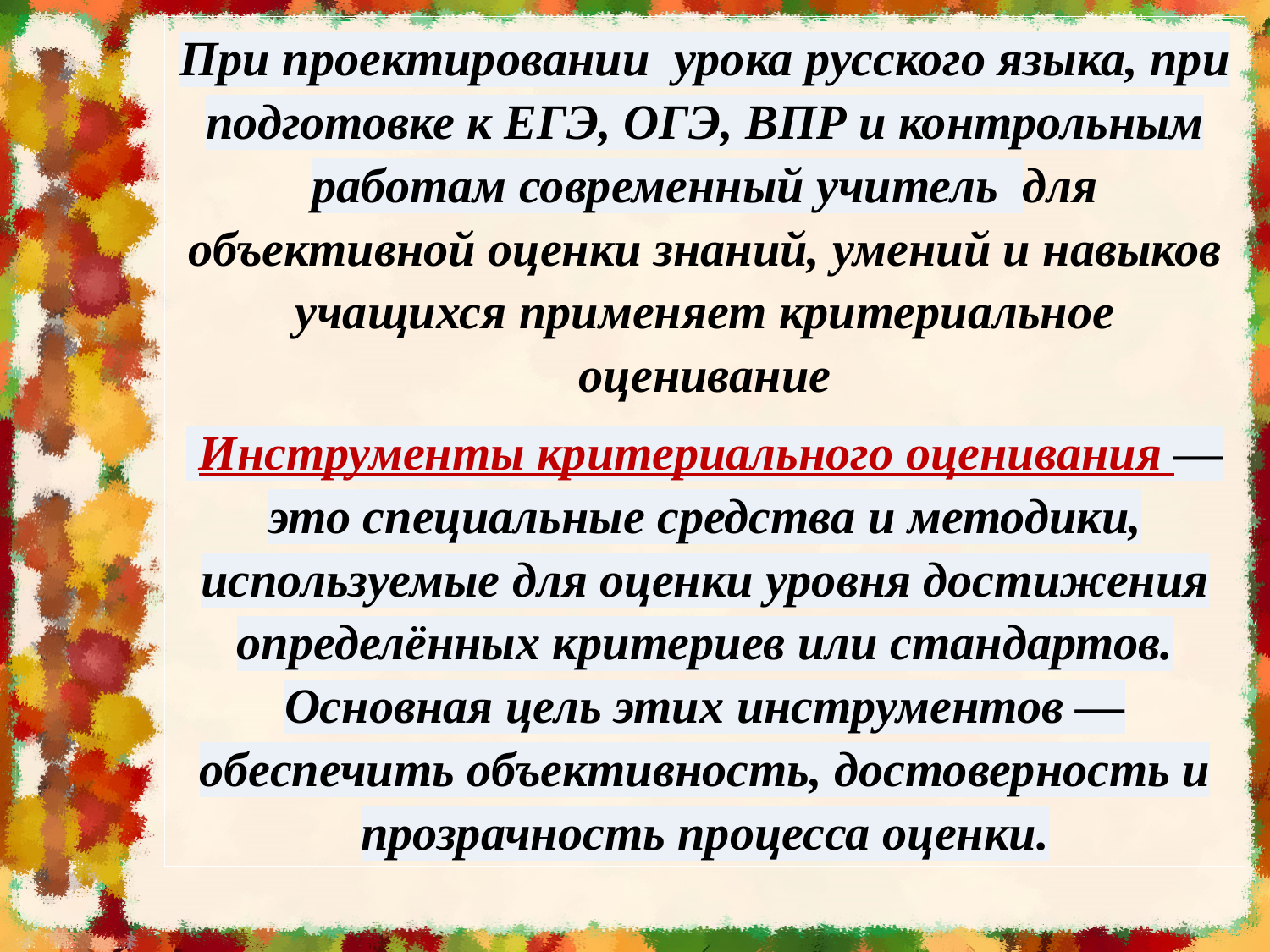

При проектировании  урока русского языка, при подготовке к ЕГЭ, ОГЭ, ВПР и контрольным работам современный учитель  для объективной оценки знаний, умений и навыков учащихся применяет критериальное оценивание
 Инструменты критериального оценивания — это специальные средства и методики, используемые для оценки уровня достижения определённых критериев или стандартов. Основная цель этих инструментов — обеспечить объективность, достоверность и прозрачность процесса оценки.